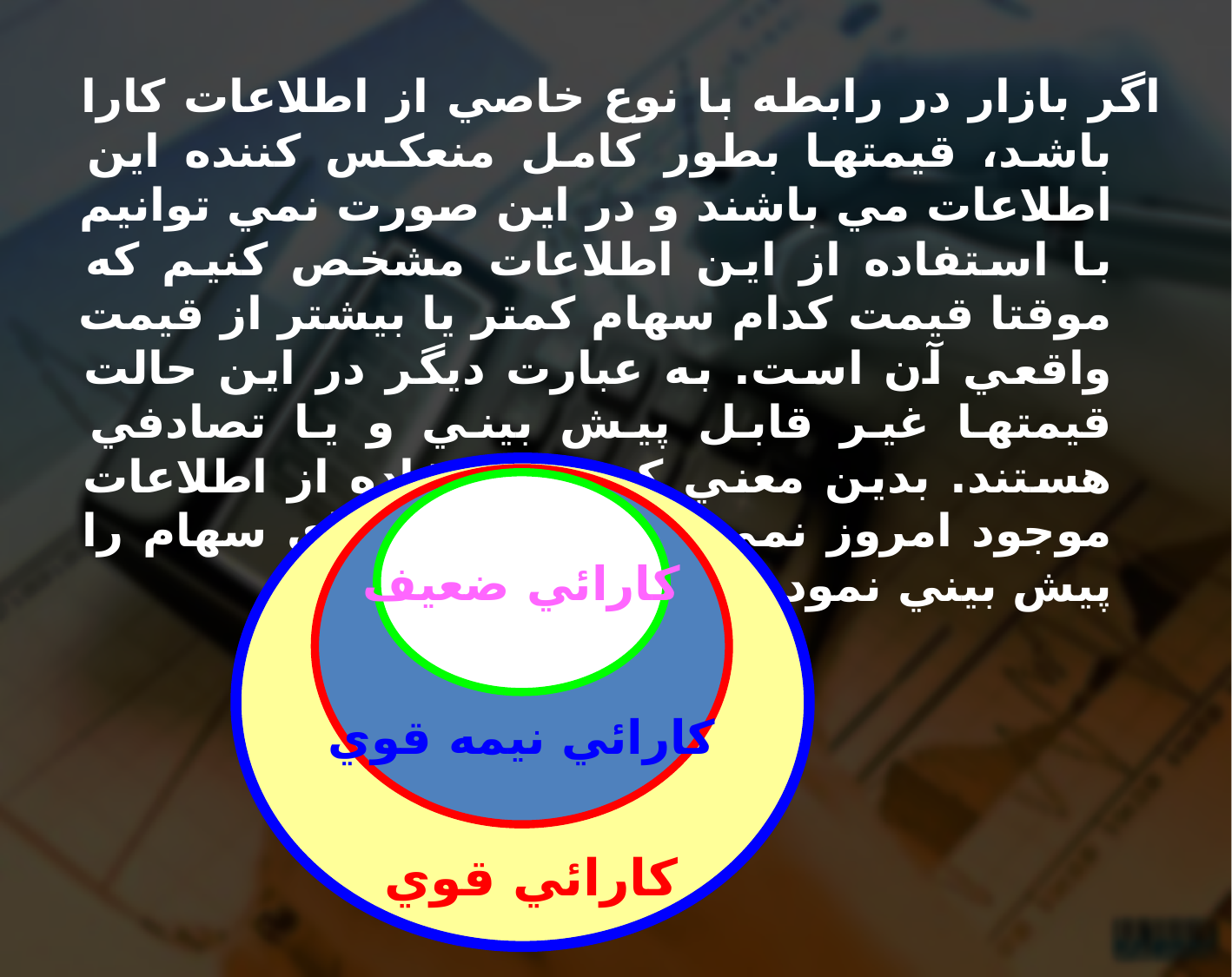

اگر بازار در رابطه با نوع خاصي از اطلاعات كارا باشد، قيمتها بطور كامل منعكس كننده اين اطلاعات مي باشند و در اين صورت نمي توانيم با استفاده از اين اطلاعات مشخص كنيم كه موقتا قيمت كدام سهام كمتر يا بيشتر از قيمت واقعي آن است. به عبارت ديگر در اين حالت قيمتها غير قابل پيش بيني و يا تصادفي هستند. بدين معني كه با استفاده از اطلاعات موجود امروز نمي توان قيمت فرداي سهام را پيش بيني نمود.

کارائي قوي

کارائي نيمه قوي
کارائي ضعيف